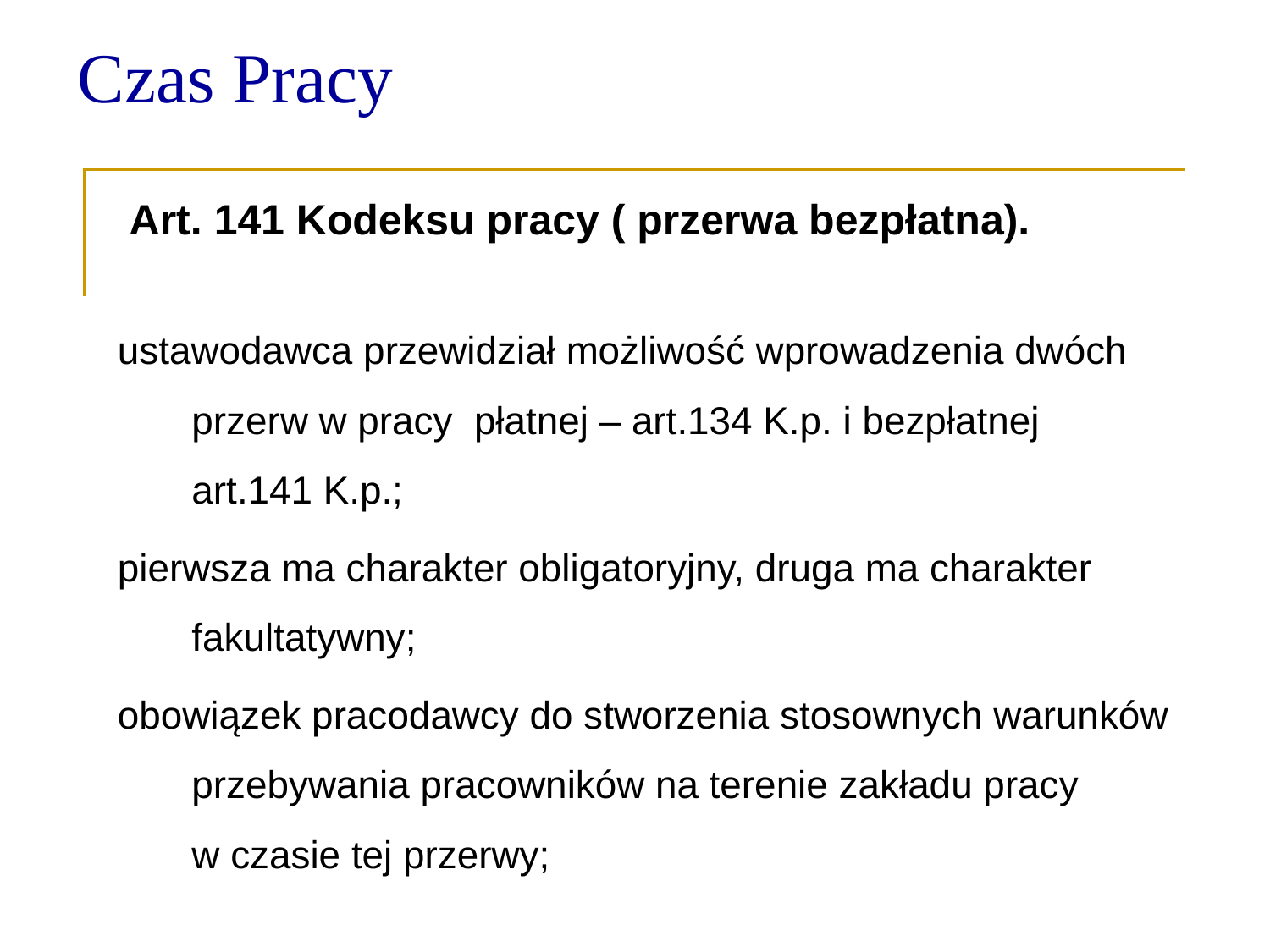

Czas Pracy
 Art. 141 Kodeksu pracy ( przerwa bezpłatna).
ustawodawca przewidział możliwość wprowadzenia dwóch przerw w pracy  płatnej – art.134 K.p. i bezpłatnej
art.141 K.p.;
pierwsza ma charakter obligatoryjny, druga ma charakter fakultatywny;
obowiązek pracodawcy do stworzenia stosownych warunków przebywania pracowników na terenie zakładu pracy
w czasie tej przerwy;